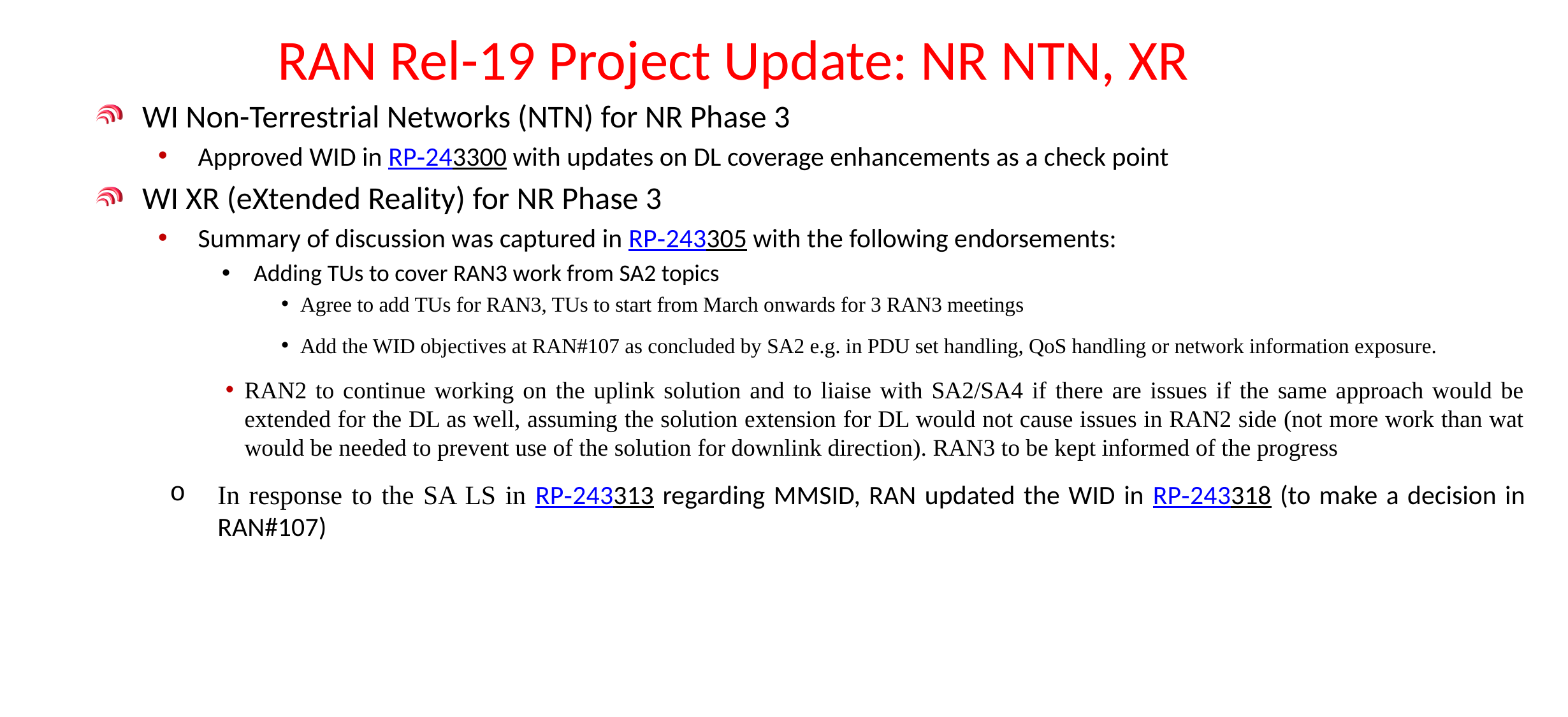

# RAN Rel-19 Project Update: NR NTN, XR
WI Non-Terrestrial Networks (NTN) for NR Phase 3
Approved WID in RP‑243300 with updates on DL coverage enhancements as a check point
WI XR (eXtended Reality) for NR Phase 3
Summary of discussion was captured in RP‑243305 with the following endorsements:
Adding TUs to cover RAN3 work from SA2 topics
Agree to add TUs for RAN3, TUs to start from March onwards for 3 RAN3 meetings
Add the WID objectives at RAN#107 as concluded by SA2 e.g. in PDU set handling, QoS handling or network information exposure.
RAN2 to continue working on the uplink solution and to liaise with SA2/SA4 if there are issues if the same approach would be extended for the DL as well, assuming the solution extension for DL would not cause issues in RAN2 side (not more work than wat would be needed to prevent use of the solution for downlink direction). RAN3 to be kept informed of the progress
In response to the SA LS in RP‑243313 regarding MMSID, RAN updated the WID in RP‑243318 (to make a decision in RAN#107)